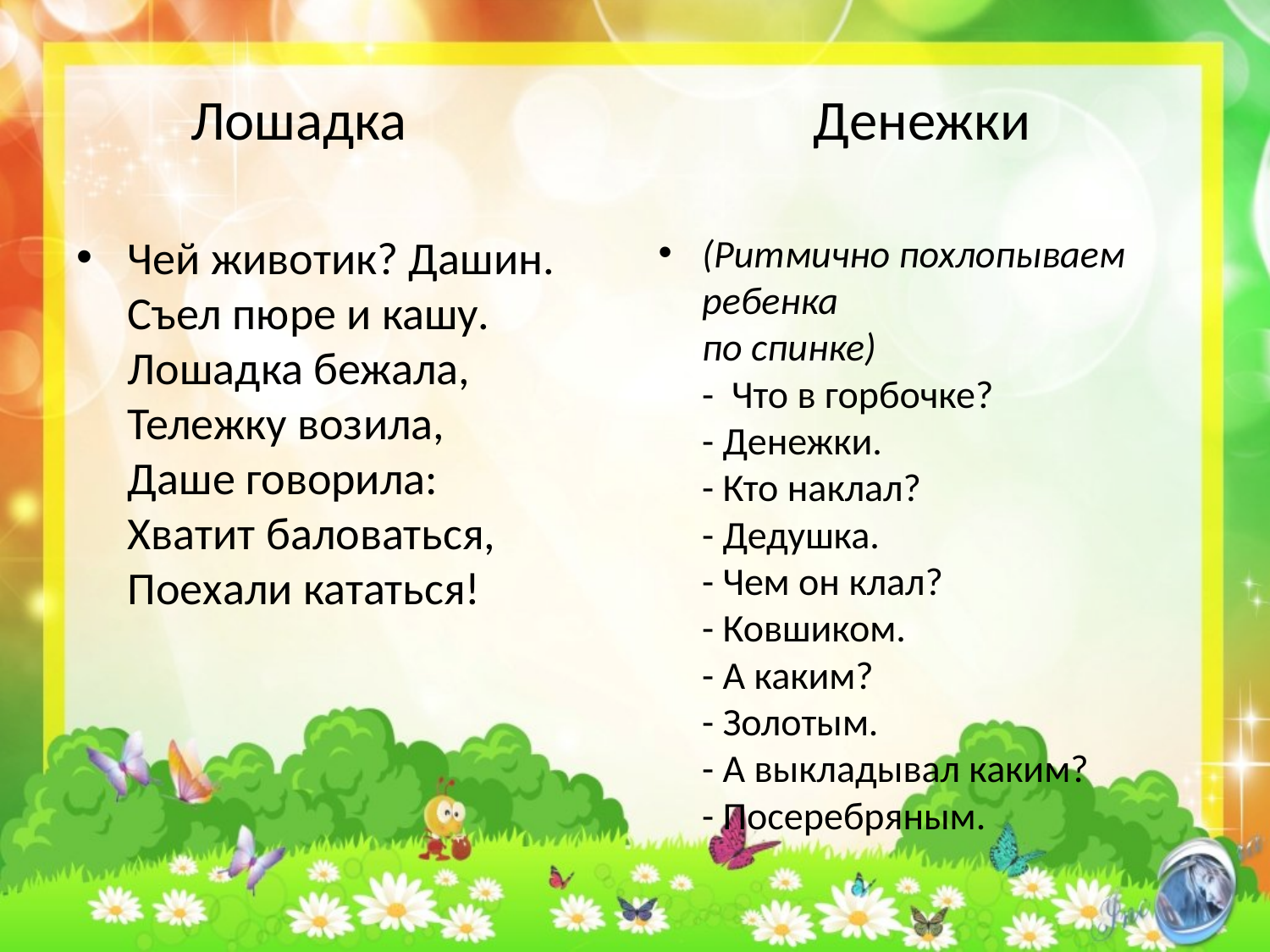

# Лошадка                                Денежки
Чей животик? Дашин.
Съел пюре и кашу.
Лошадка бежала,
Тележку возила,
Даше говорила:
Хватит баловаться,
Поехали кататься!

(Ритмично похлопываем ребенка
по спинке)
-  Что в горбочке?
- Денежки.
- Кто наклал?
- Дедушка. 
- Чем он клал?
- Ковшиком. 
- А каким?
- Золотым. 
- А выкладывал каким?
- Посеребряным.